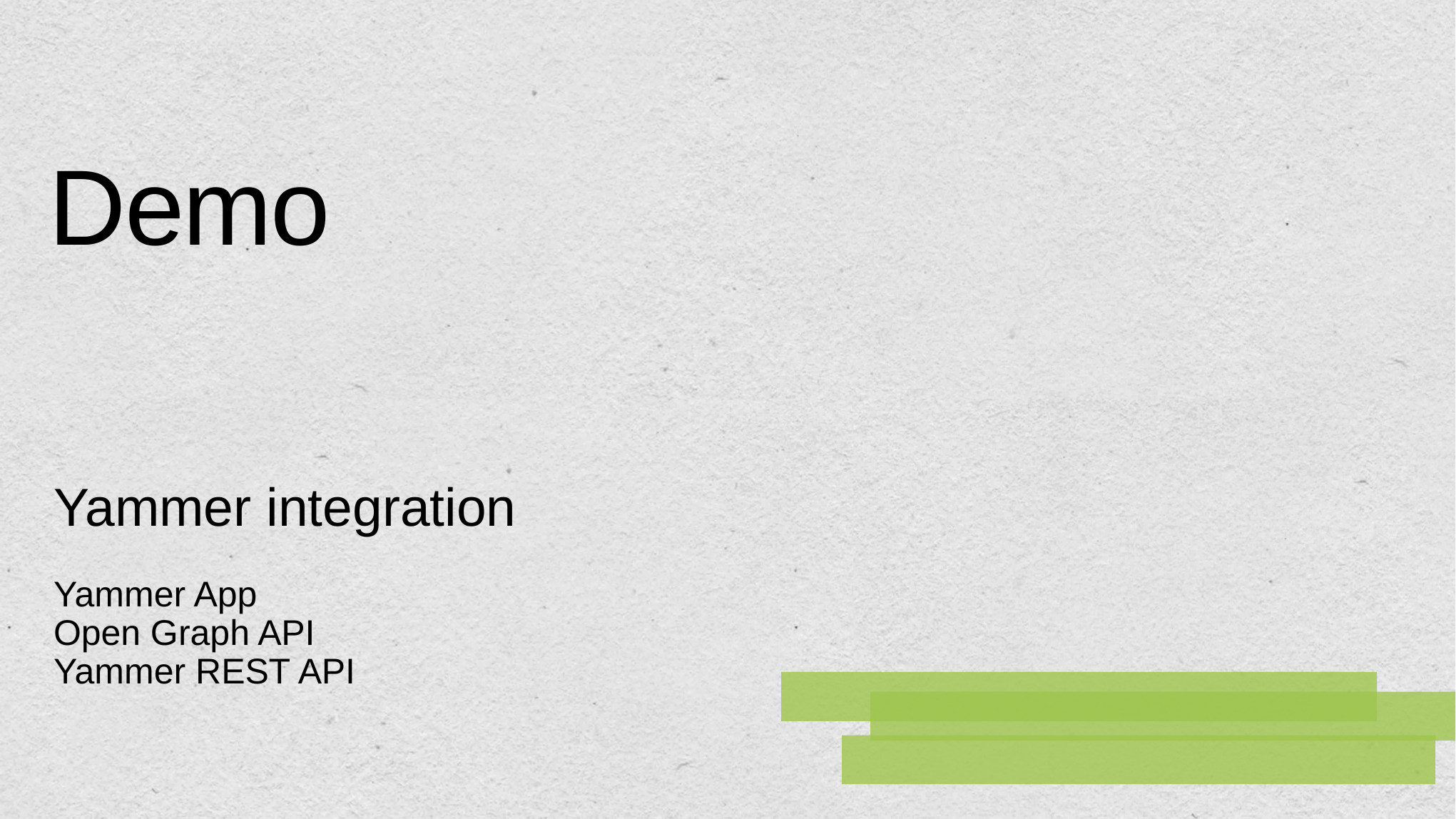

# Demo
Yammer integration
Yammer App
Open Graph API
Yammer REST API